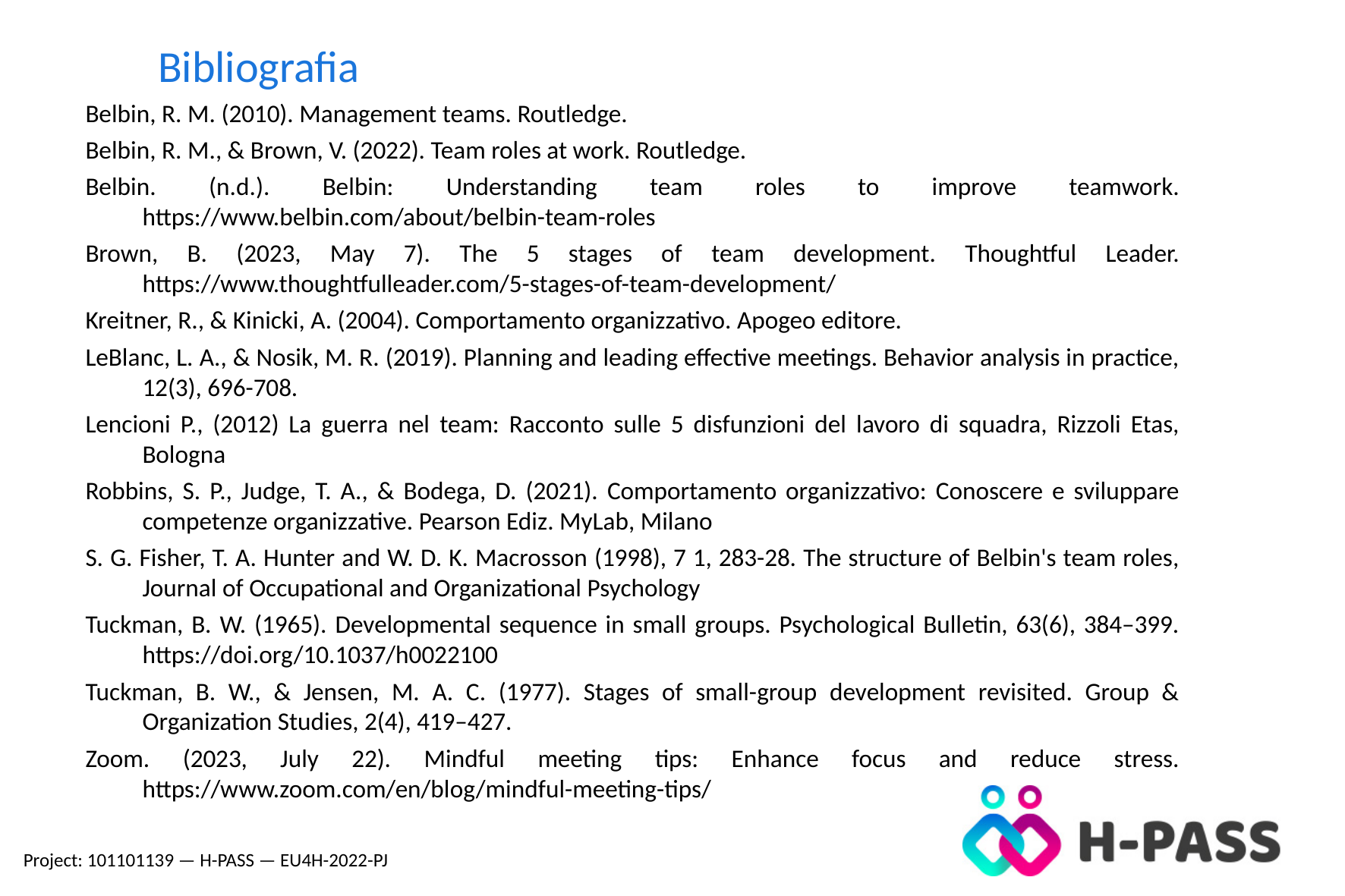

Bibliografia
Belbin, R. M. (2010). Management teams. Routledge.
Belbin, R. M., & Brown, V. (2022). Team roles at work. Routledge.
Belbin. (n.d.). Belbin: Understanding team roles to improve teamwork. https://www.belbin.com/about/belbin-team-roles
Brown, B. (2023, May 7). The 5 stages of team development. Thoughtful Leader. https://www.thoughtfulleader.com/5-stages-of-team-development/
Kreitner, R., & Kinicki, A. (2004). Comportamento organizzativo. Apogeo editore.
LeBlanc, L. A., & Nosik, M. R. (2019). Planning and leading effective meetings. Behavior analysis in practice, 12(3), 696-708.
Lencioni P., (2012) La guerra nel team: Racconto sulle 5 disfunzioni del lavoro di squadra, Rizzoli Etas, Bologna
Robbins, S. P., Judge, T. A., & Bodega, D. (2021). Comportamento organizzativo: Conoscere e sviluppare competenze organizzative. Pearson Ediz. MyLab, Milano
S. G. Fisher, T. A. Hunter and W. D. K. Macrosson (1998), 7 1, 283-28. The structure of Belbin's team roles, Journal of Occupational and Organizational Psychology
Tuckman, B. W. (1965). Developmental sequence in small groups. Psychological Bulletin, 63(6), 384–399. https://doi.org/10.1037/h0022100
Tuckman, B. W., & Jensen, M. A. C. (1977). Stages of small-group development revisited. Group & Organization Studies, 2(4), 419–427.
Zoom. (2023, July 22). Mindful meeting tips: Enhance focus and reduce stress. https://www.zoom.com/en/blog/mindful-meeting-tips/
Project: 101101139 — H-PASS — EU4H-2022-PJ